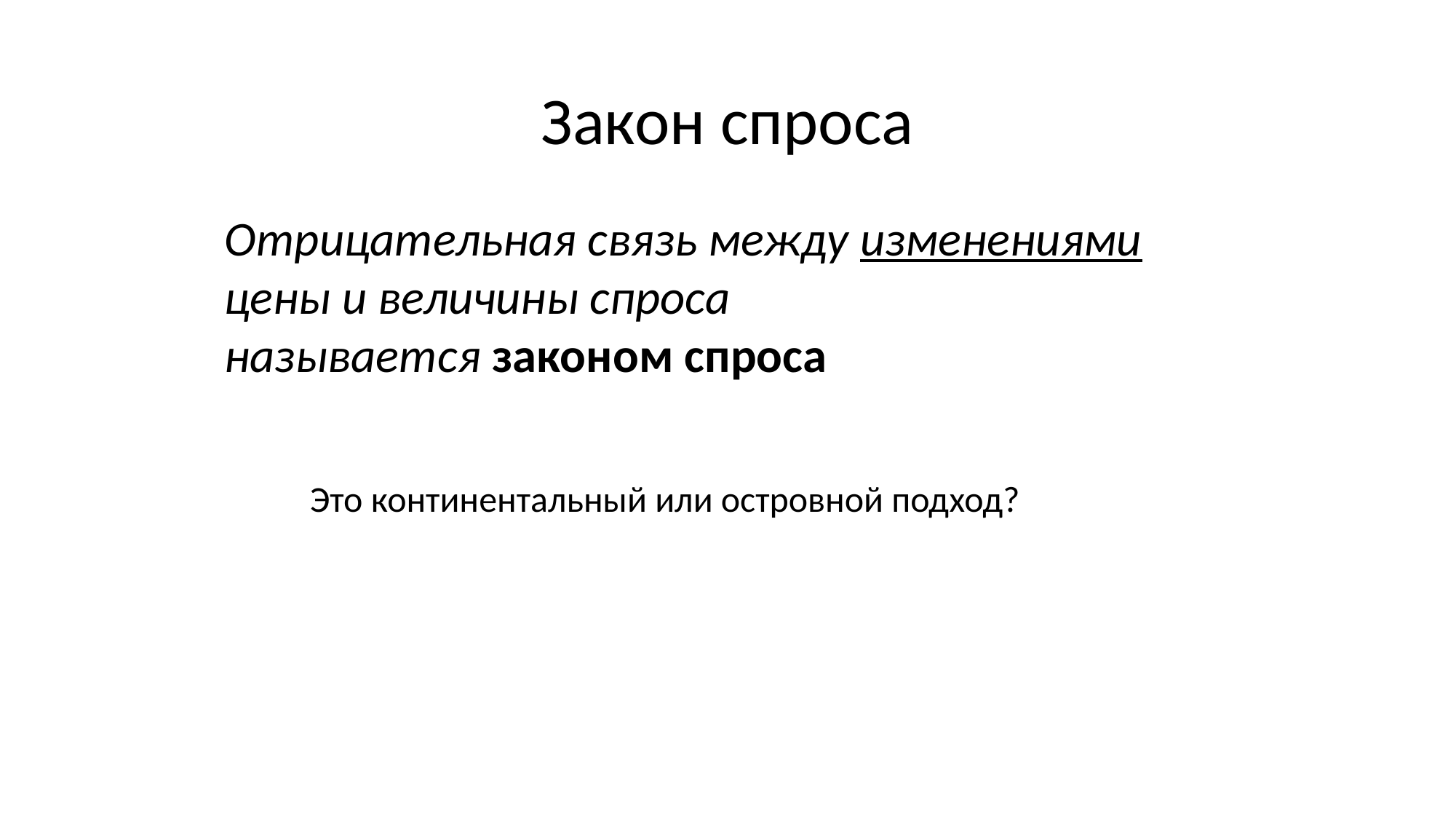

# Закон спроса
Отрицательная связь между изменениями цены и величины спроса
называется законом спроса
Это континентальный или островной подход?